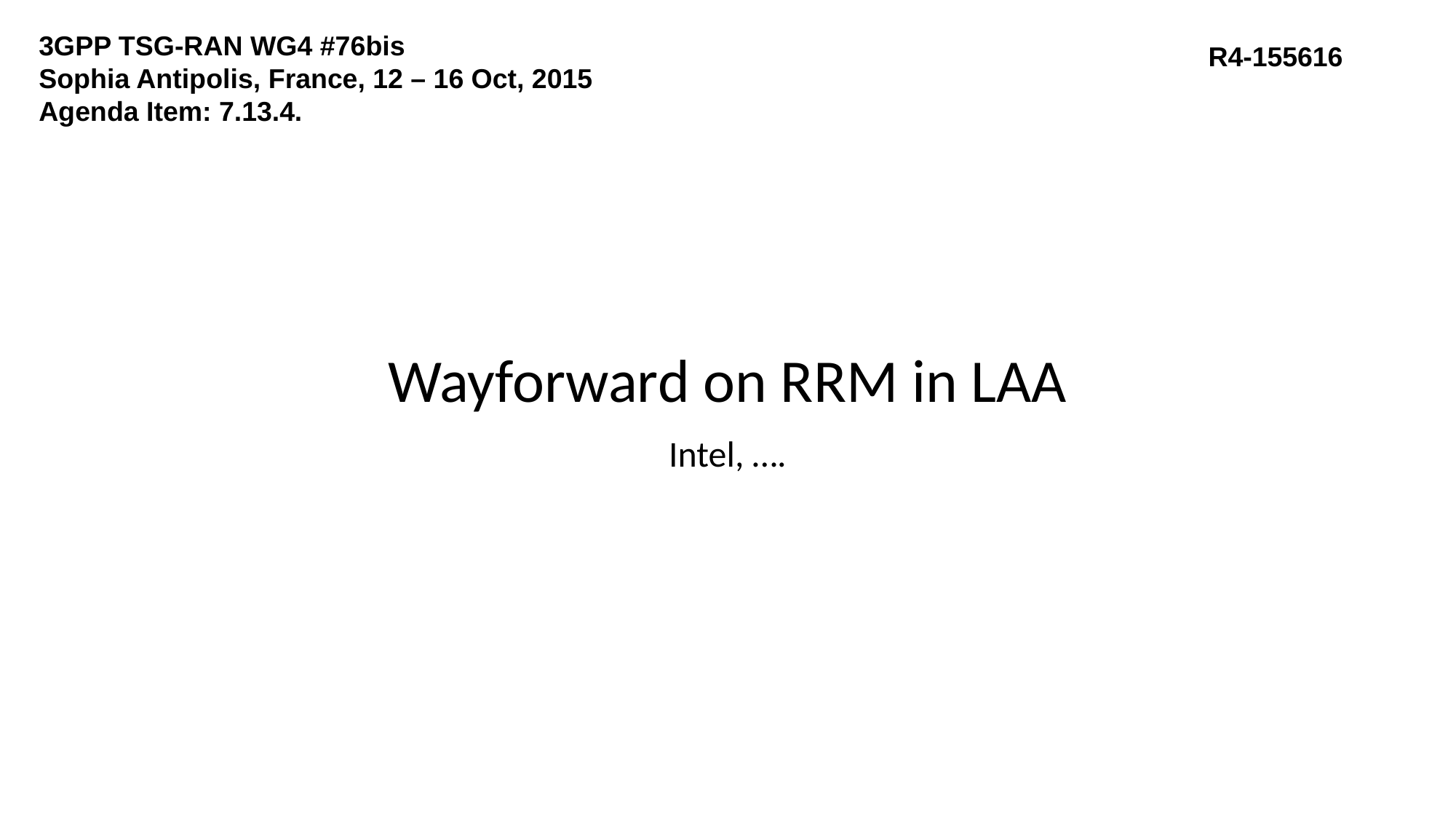

3GPP TSG-RAN WG4 #76bis
Sophia Antipolis, France, 12 – 16 Oct, 2015
Agenda Item: 7.13.4.
R4-155616
# Wayforward on RRM in LAA
Intel, ….